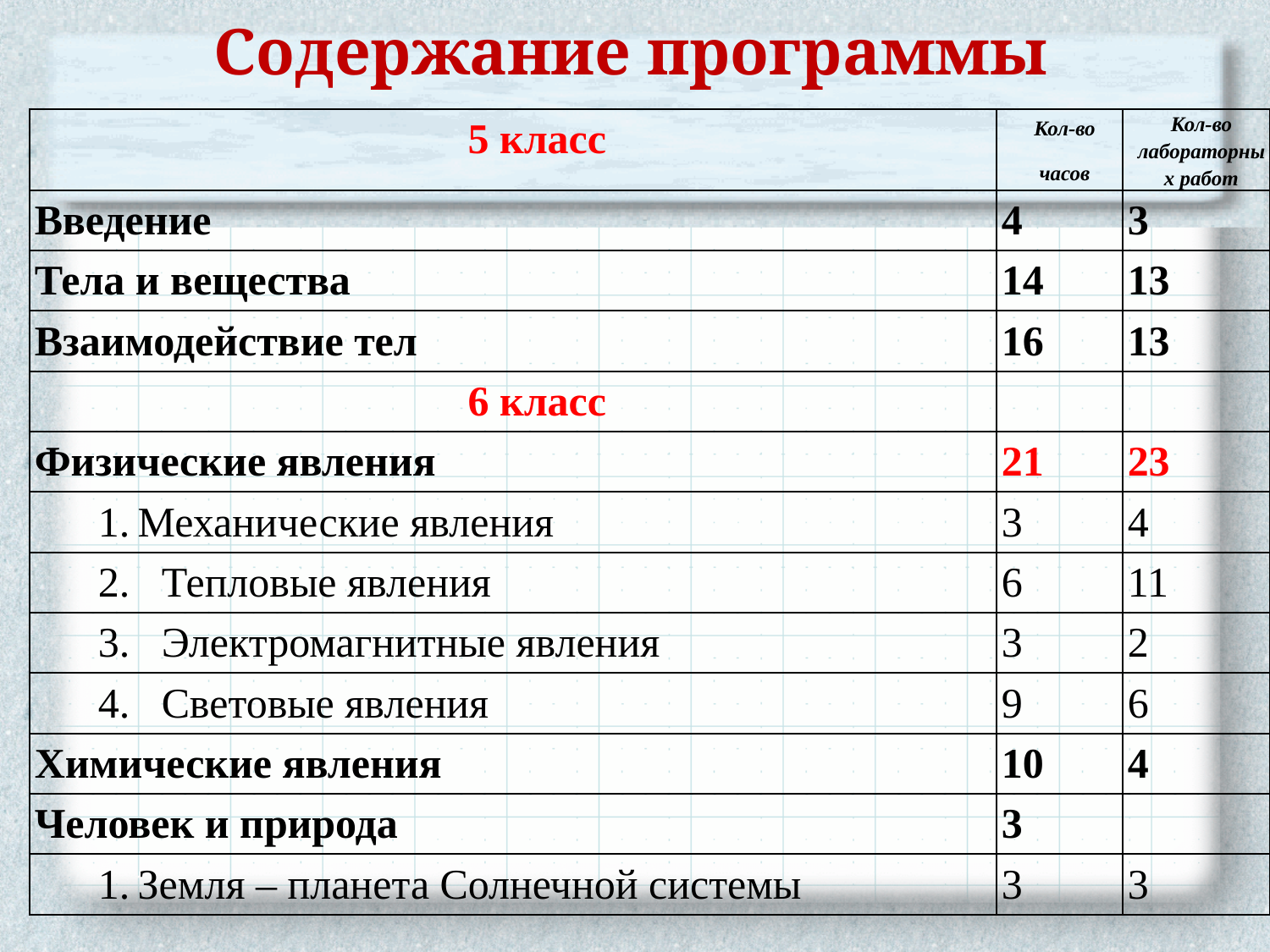

# Содержание программы
| 5 класс | Кол-во часов | Кол-во лабораторных работ |
| --- | --- | --- |
| Введение | 4 | 3 |
| Тела и вещества | 14 | 13 |
| Взаимодействие тел | 16 | 13 |
| 6 класс |  |  |
| Физические явления | 21 | 23 |
| Механические явления | 3 | 4 |
| Тепловые явления | 6 | 11 |
| Электромагнитные явления | 3 | 2 |
| Световые явления | 9 | 6 |
| Химические явления | 10 | 4 |
| Человек и природа | 3 |  |
| Земля – планета Солнечной системы | 3 | 3 |